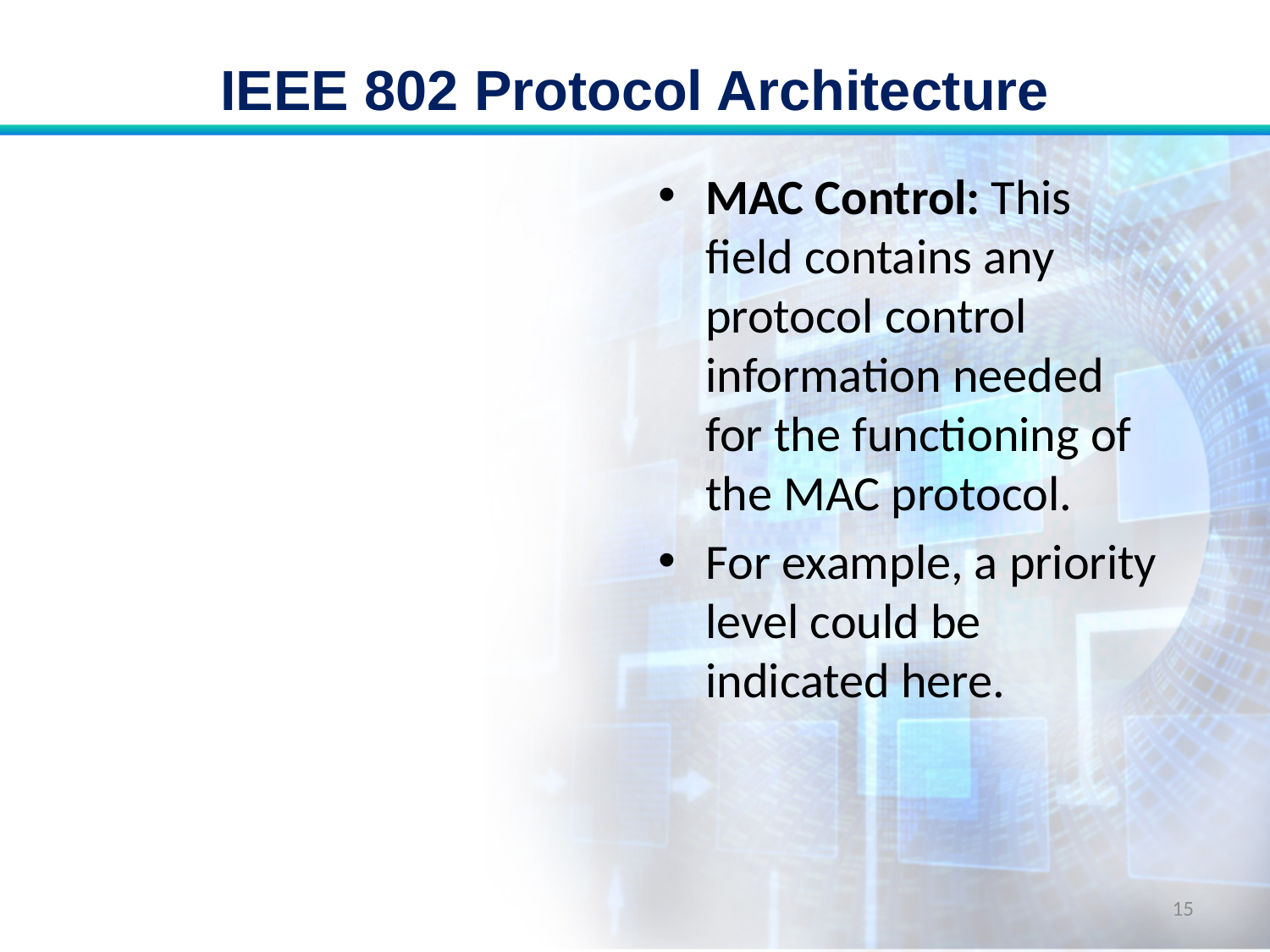

# IEEE 802 Protocol Architecture
MAC Control: This field contains any protocol control information needed for the functioning of the MAC protocol.
For example, a priority level could be indicated here.
15